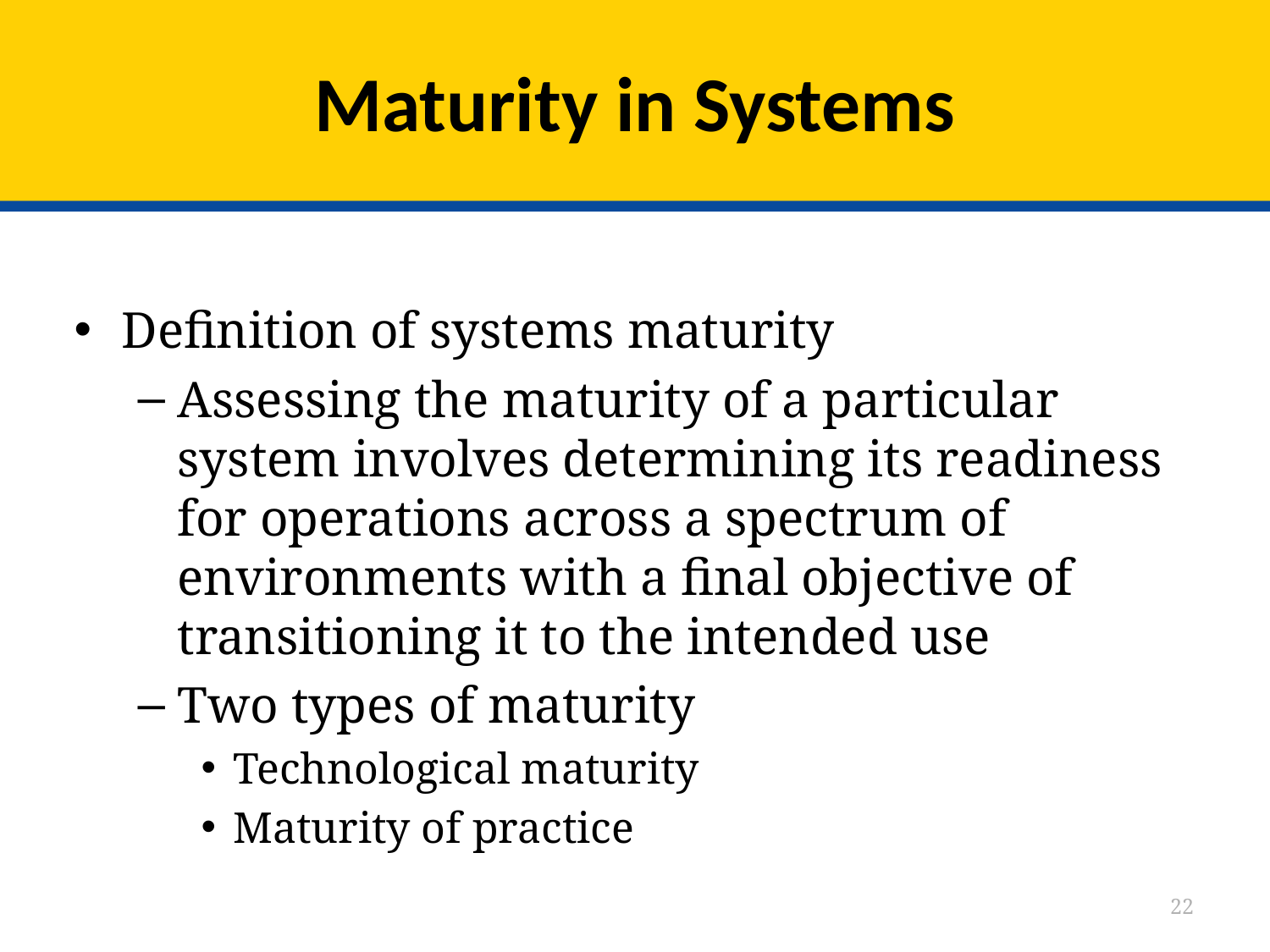

# Maturity in Systems

Definition of systems maturity
Assessing the maturity of a particular system involves determining its readiness for operations across a spectrum of environments with a final objective of transitioning it to the intended use
Two types of maturity
Technological maturity
Maturity of practice
22